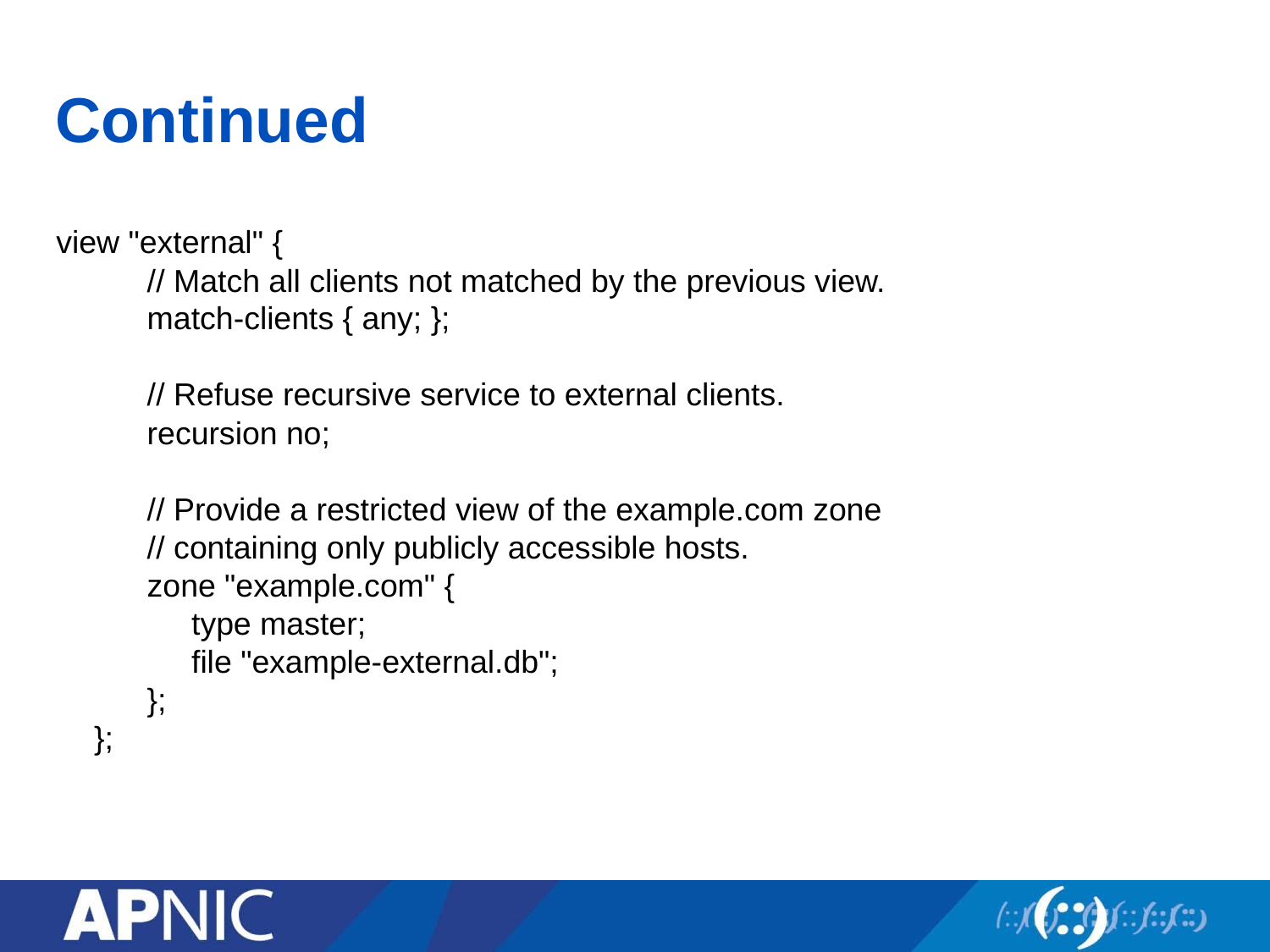

# Continued
view "external" {
      // Match all clients not matched by the previous view.
      match-clients { any; };
      // Refuse recursive service to external clients.
      recursion no;
      // Provide a restricted view of the example.com zone
      // containing only publicly accessible hosts.
      zone "example.com" {
           type master;
           file "example-external.db";
      };
};